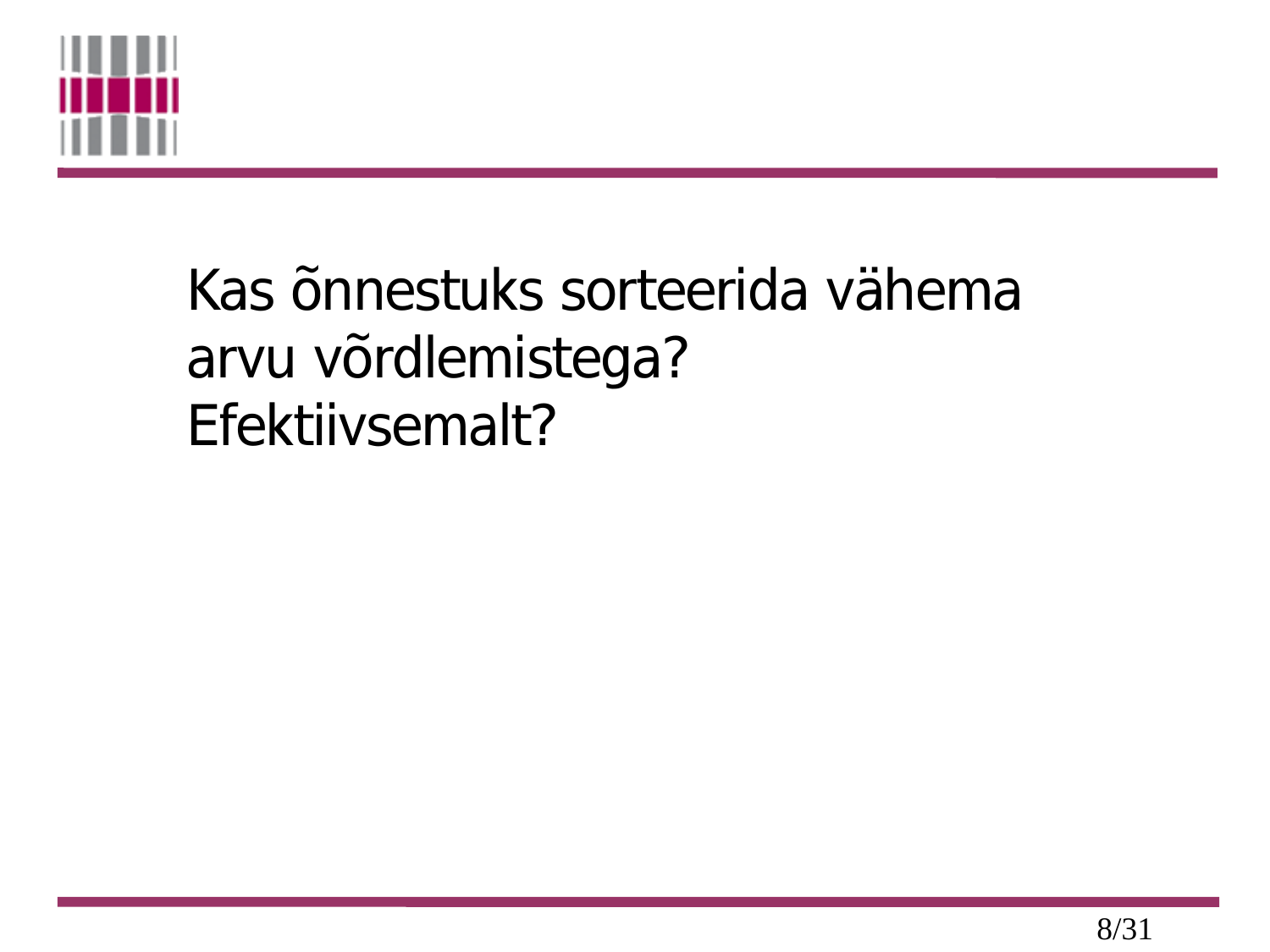

# Kas õnnestuks sorteerida vähema arvu võrdlemistega? Efektiivsemalt?